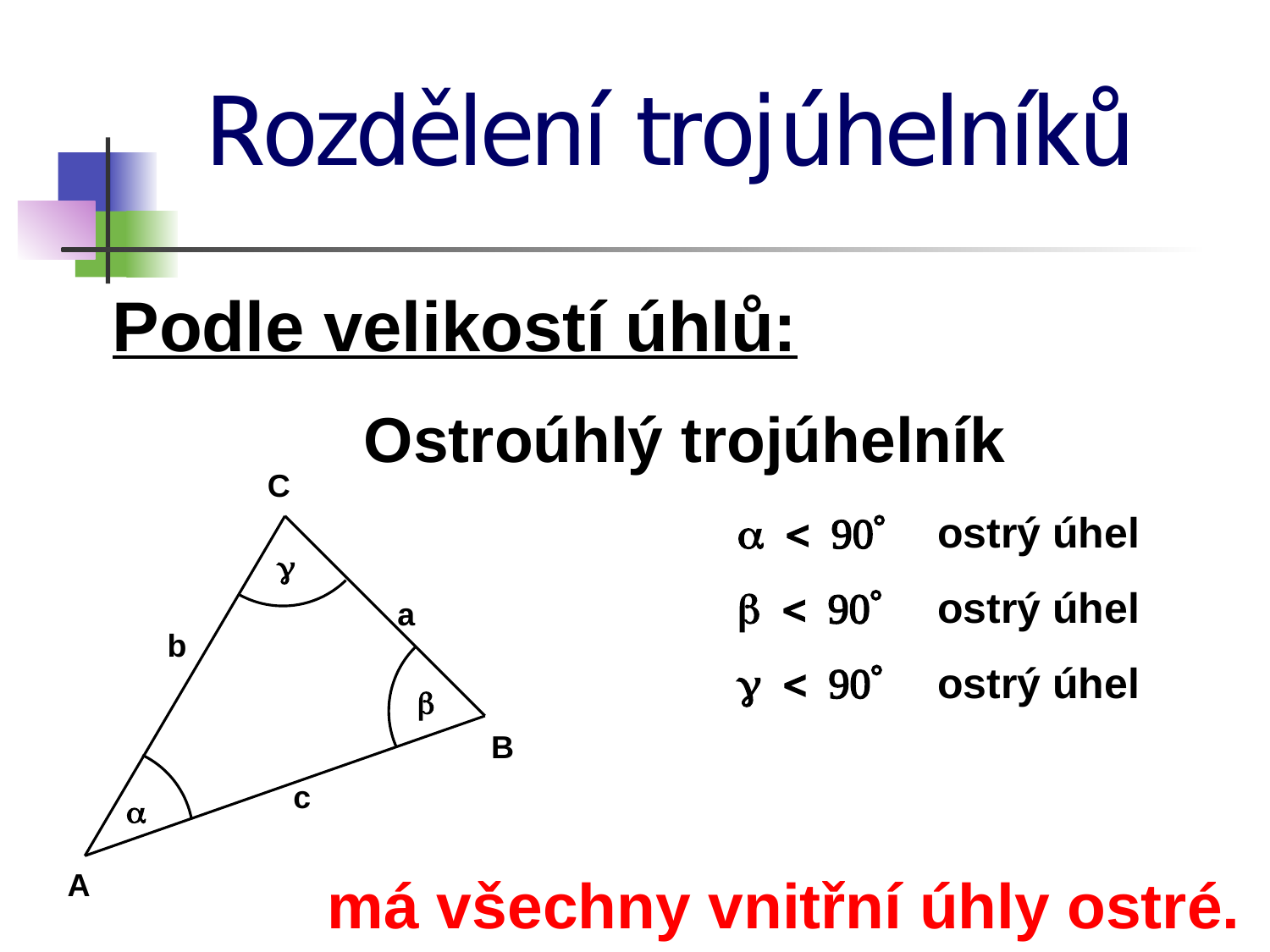

Rozdělení trojúhelníků
Podle velikostí úhlů:
Ostroúhlý trojúhelník

C
α < 90°
ostrý úhel
γ
β < 90°
ostrý úhel
a
b

γ < 90°
ostrý úhel
β
B

c
α
A
má všechny vnitřní úhly ostré.